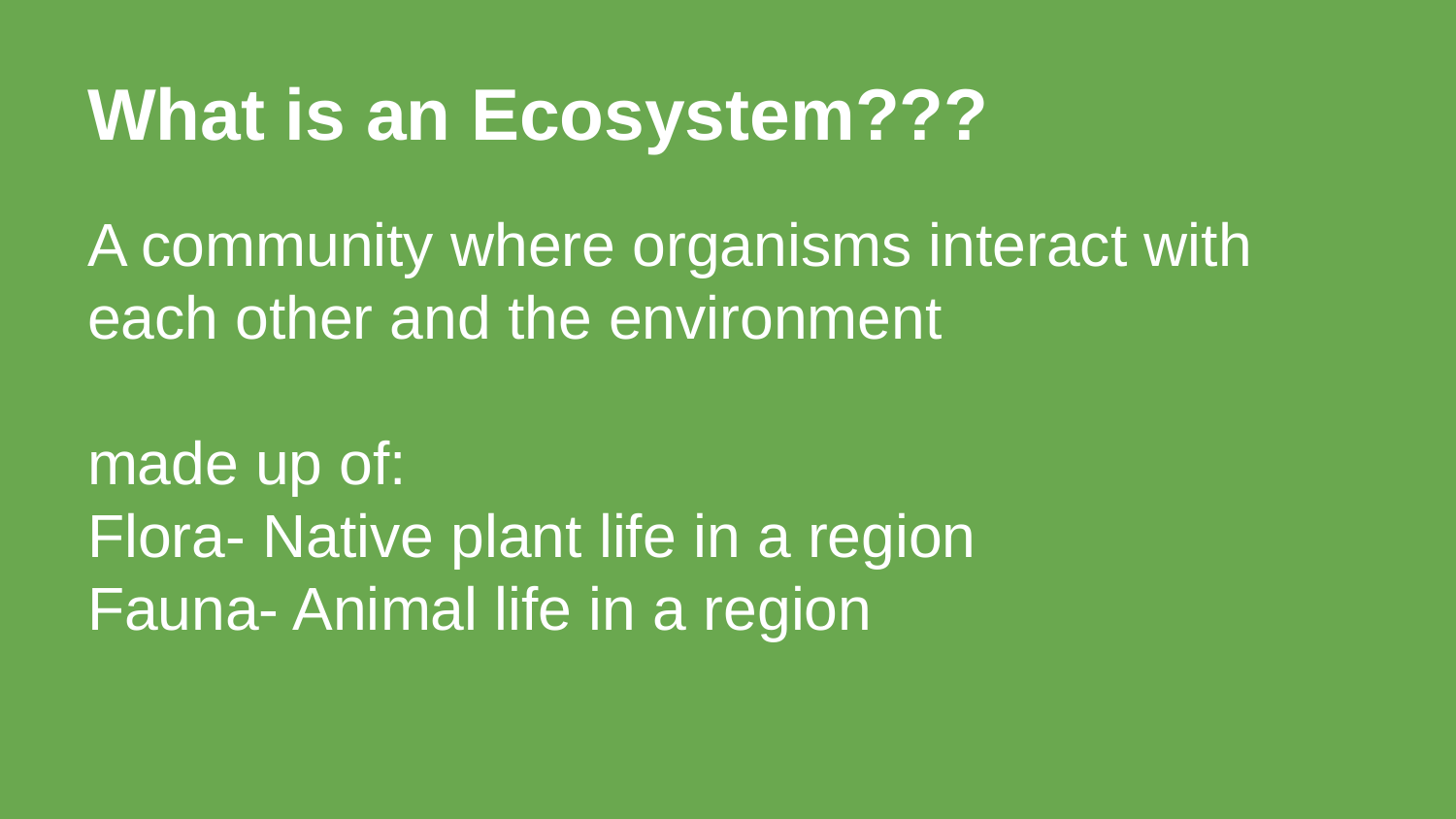

# What is an Ecosystem???
A community where organisms interact with each other and the environment

made up of:
Flora- Native plant life in a region
Fauna- Animal life in a region